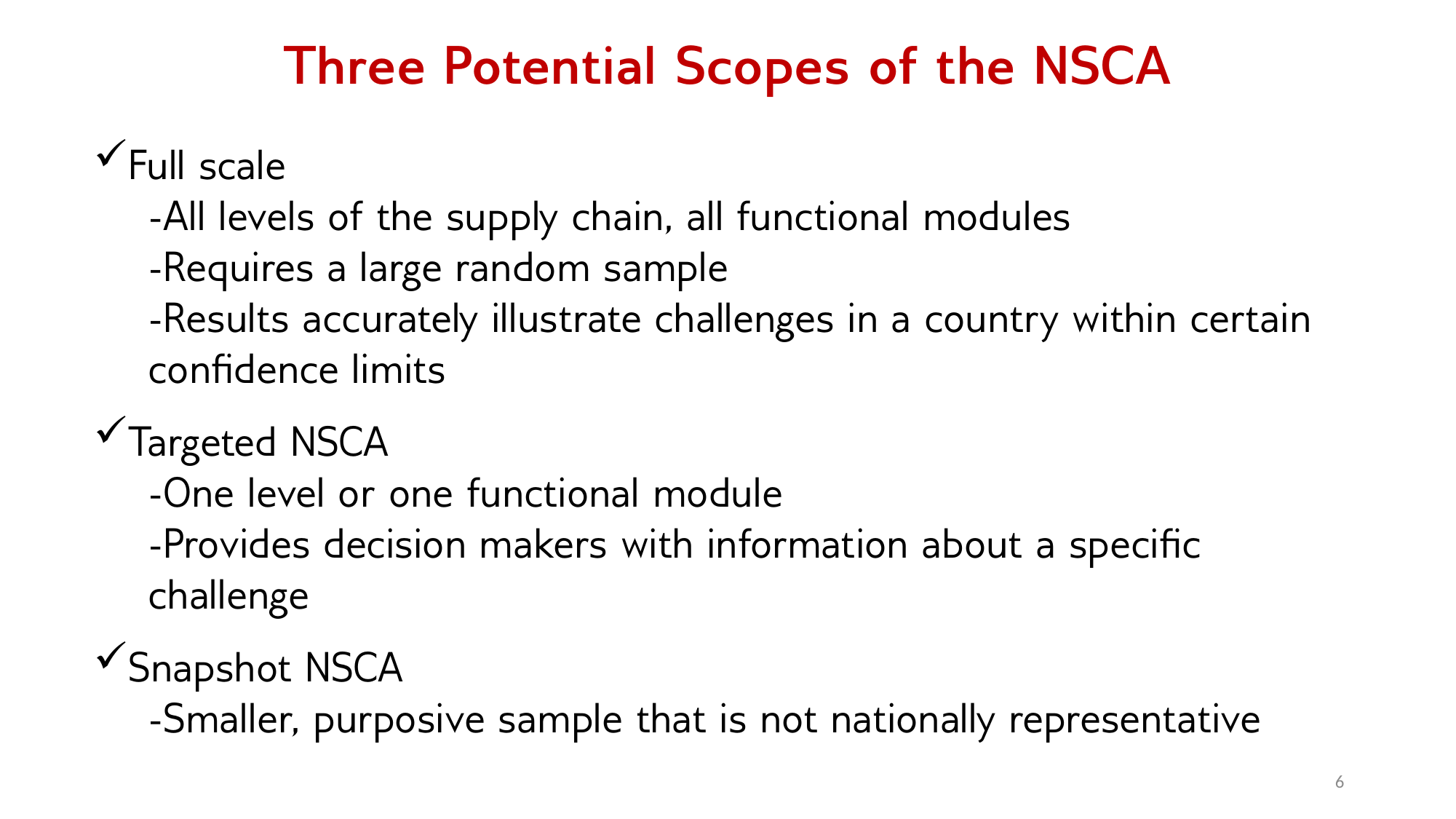

# Three Potential Scopes of the NSCA
Full scale
-All levels of the supply chain, all functional modules
-Requires a large random sample
-Results accurately illustrate challenges in a country within certain confidence limits

Targeted NSCA
-One level or one functional module
-Provides decision makers with information about a specific challenge

Snapshot NSCA
-Smaller, purposive sample that is not nationally representative
6